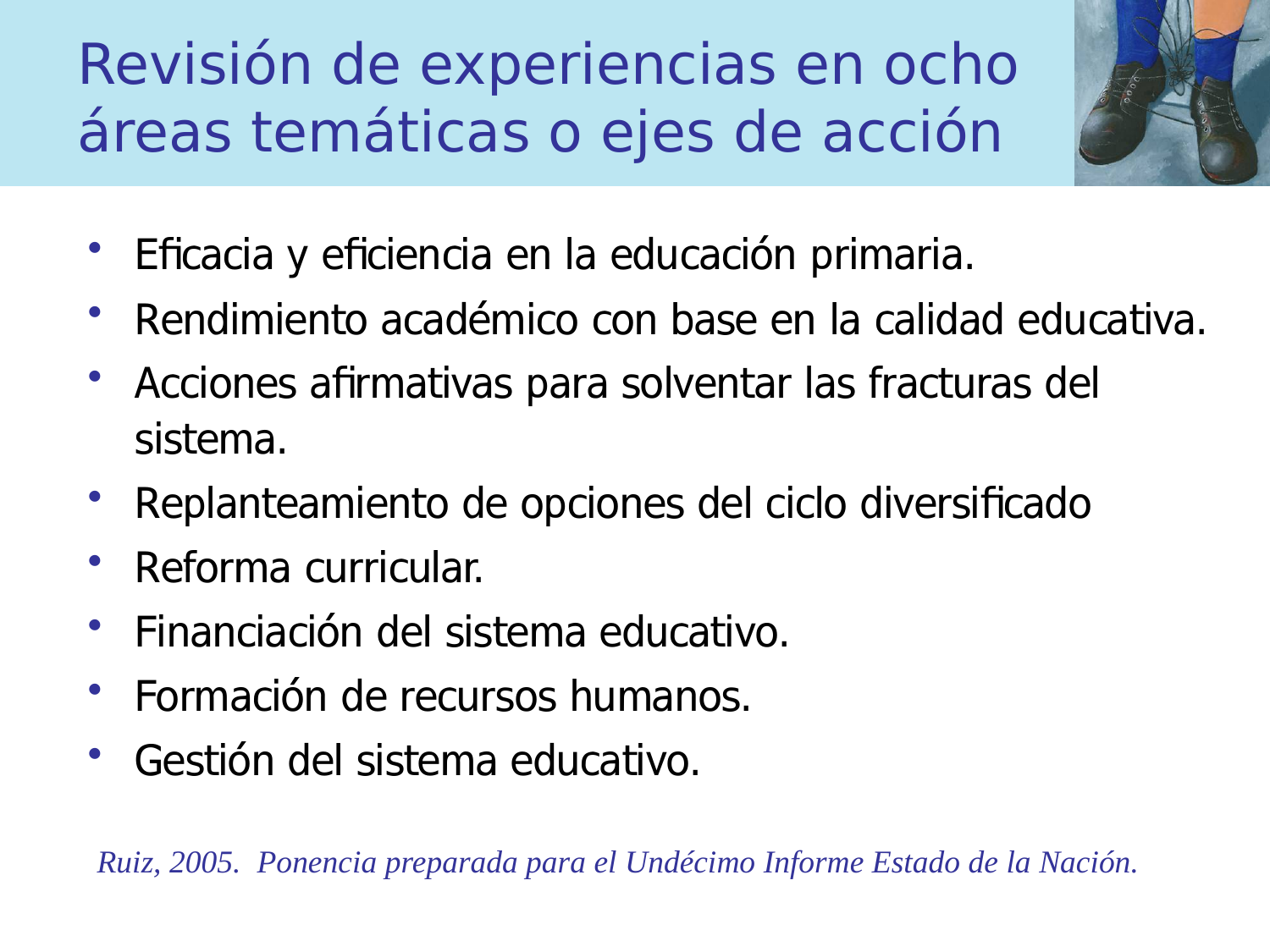

# Revisión de experiencias en ocho áreas temáticas o ejes de acción
Eficacia y eficiencia en la educación primaria.
Rendimiento académico con base en la calidad educativa.
Acciones afirmativas para solventar las fracturas del sistema.
Replanteamiento de opciones del ciclo diversificado
Reforma curricular.
Financiación del sistema educativo.
Formación de recursos humanos.
Gestión del sistema educativo.
Ruiz, 2005.  Ponencia preparada para el Undécimo Informe Estado de la Nación.